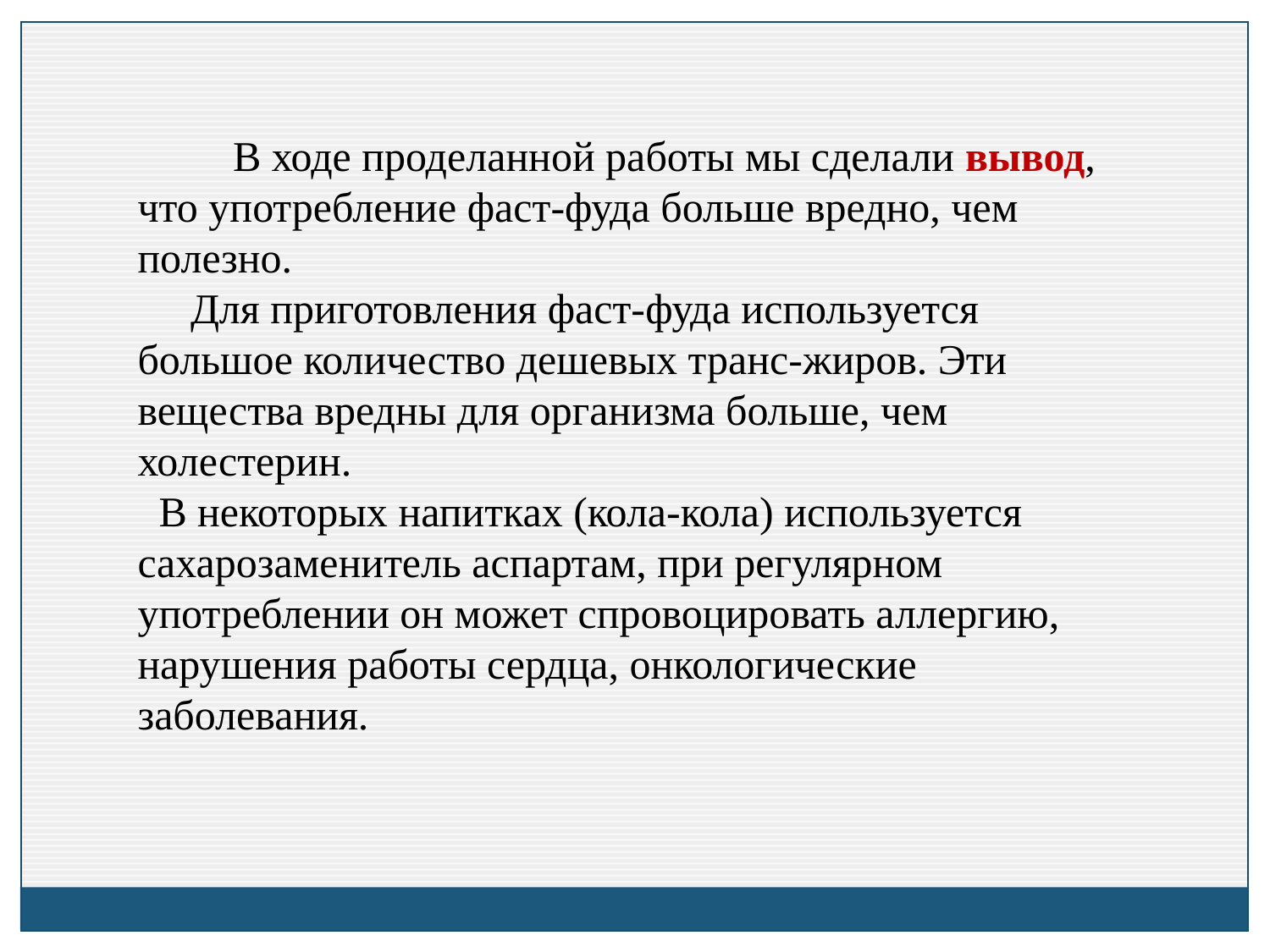

В ходе проделанной работы мы сделали вывод, что употребление фаст-фуда больше вредно, чем полезно.
     Для приготовления фаст-фуда используется большое количество дешевых транс-жиров. Эти вещества вредны для организма больше, чем холестерин.
  В некоторых напитках (кола-кола) используется сахарозаменитель аспартам, при регулярном употреблении он может спровоцировать аллергию, нарушения работы сердца, онкологические заболевания.